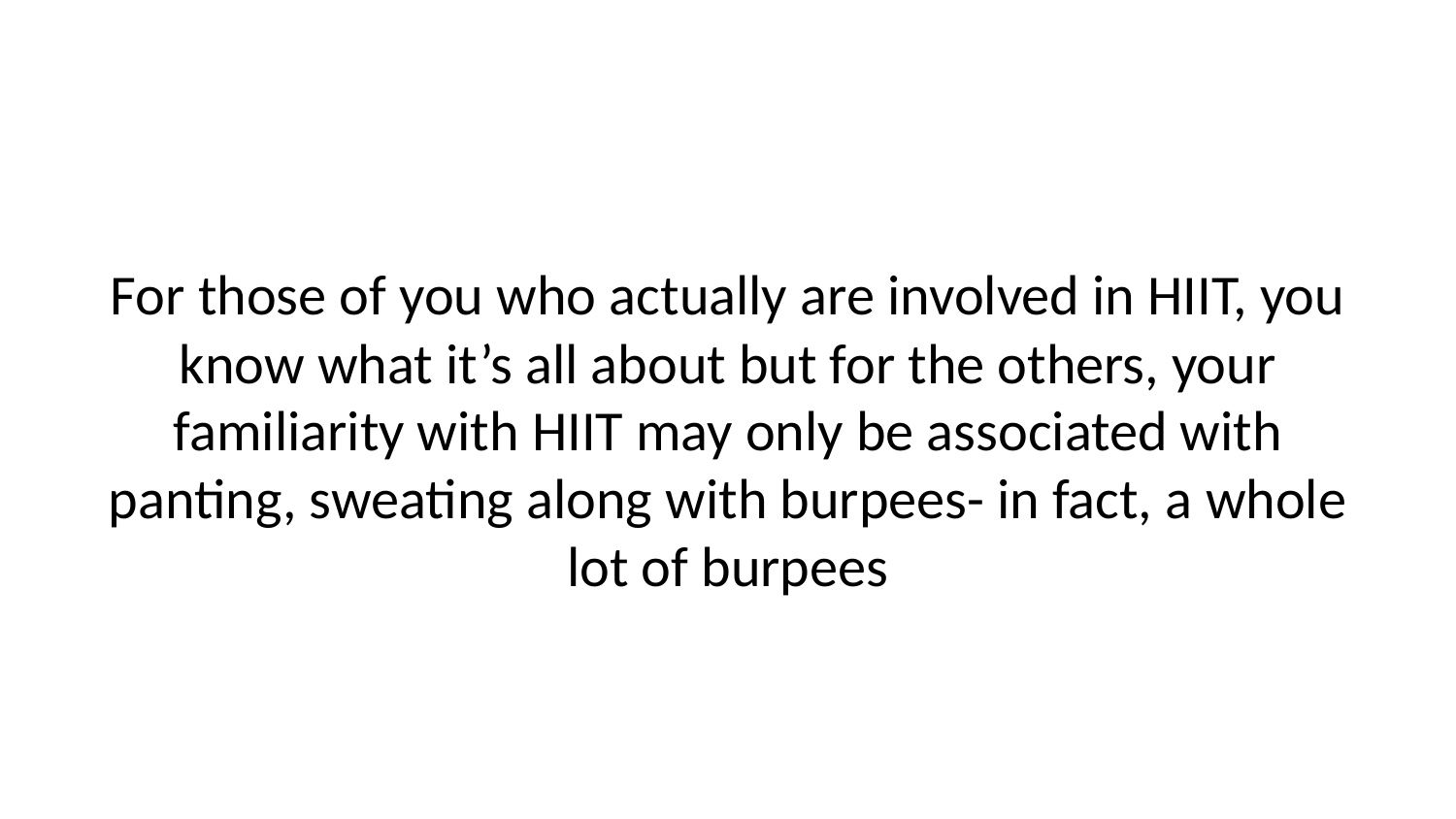

For those of you who actually are involved in HIIT, you know what it’s all about but for the others, your familiarity with HIIT may only be associated with panting, sweating along with burpees- in fact, a whole lot of burpees